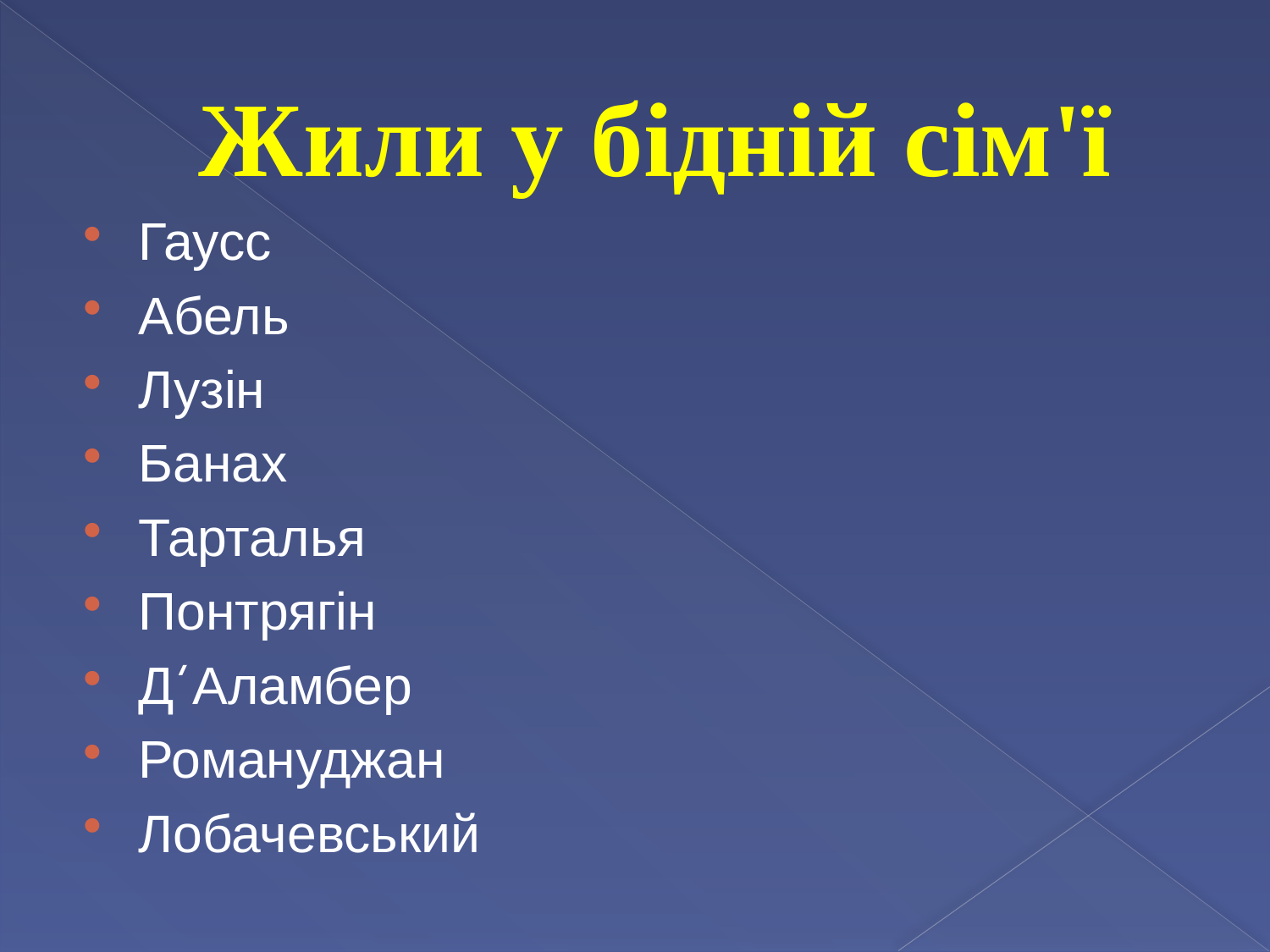

# Жили у бідній сім'ї
Гаусс
Абель
Лузін
Банах
Тарталья
Понтрягін
Д’Аламбер
Романуджан
Лобачевський